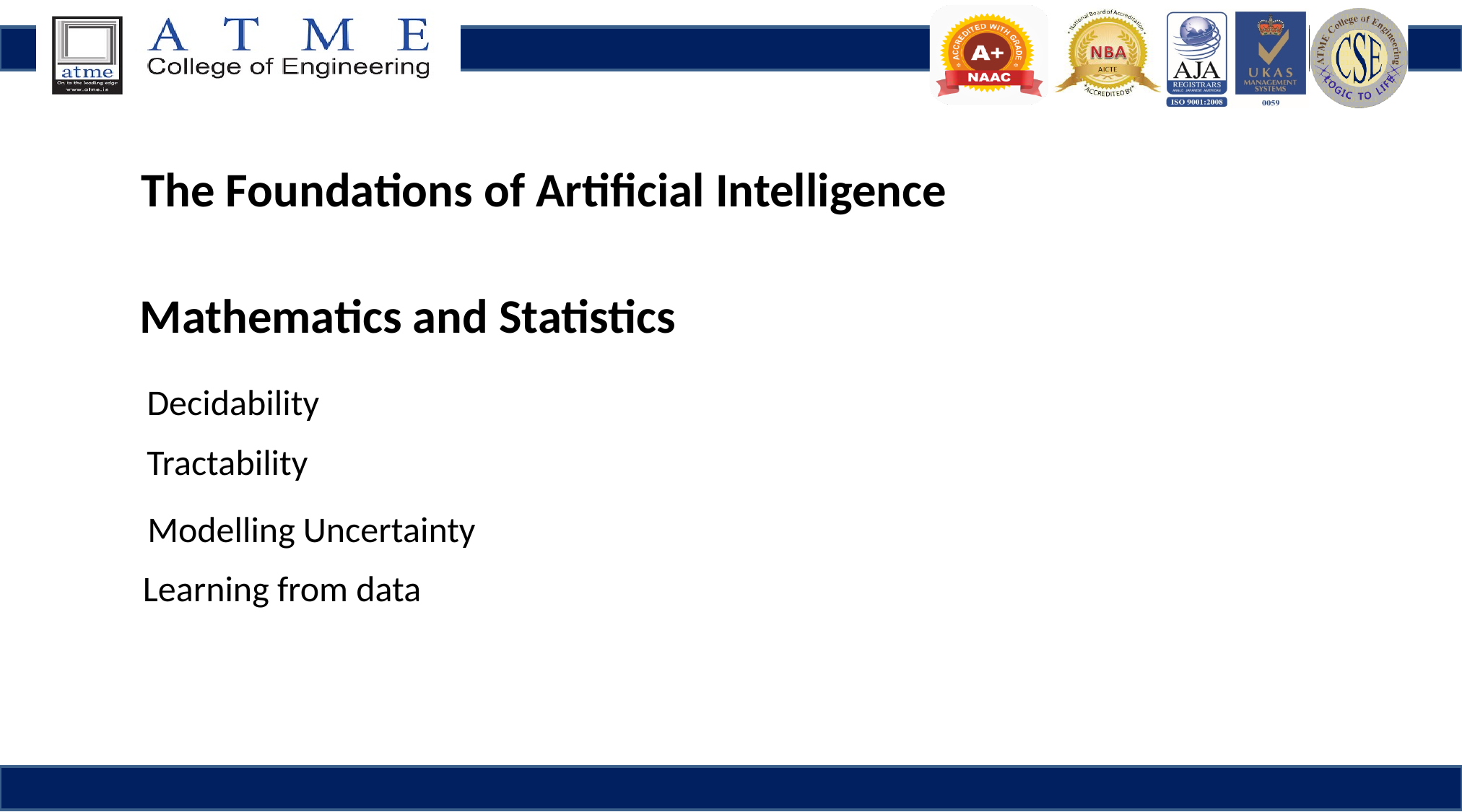

The Foundations of Artificial Intelligence
Mathematics and Statistics
Decidability
Tractability
Modelling Uncertainty
Learning from data